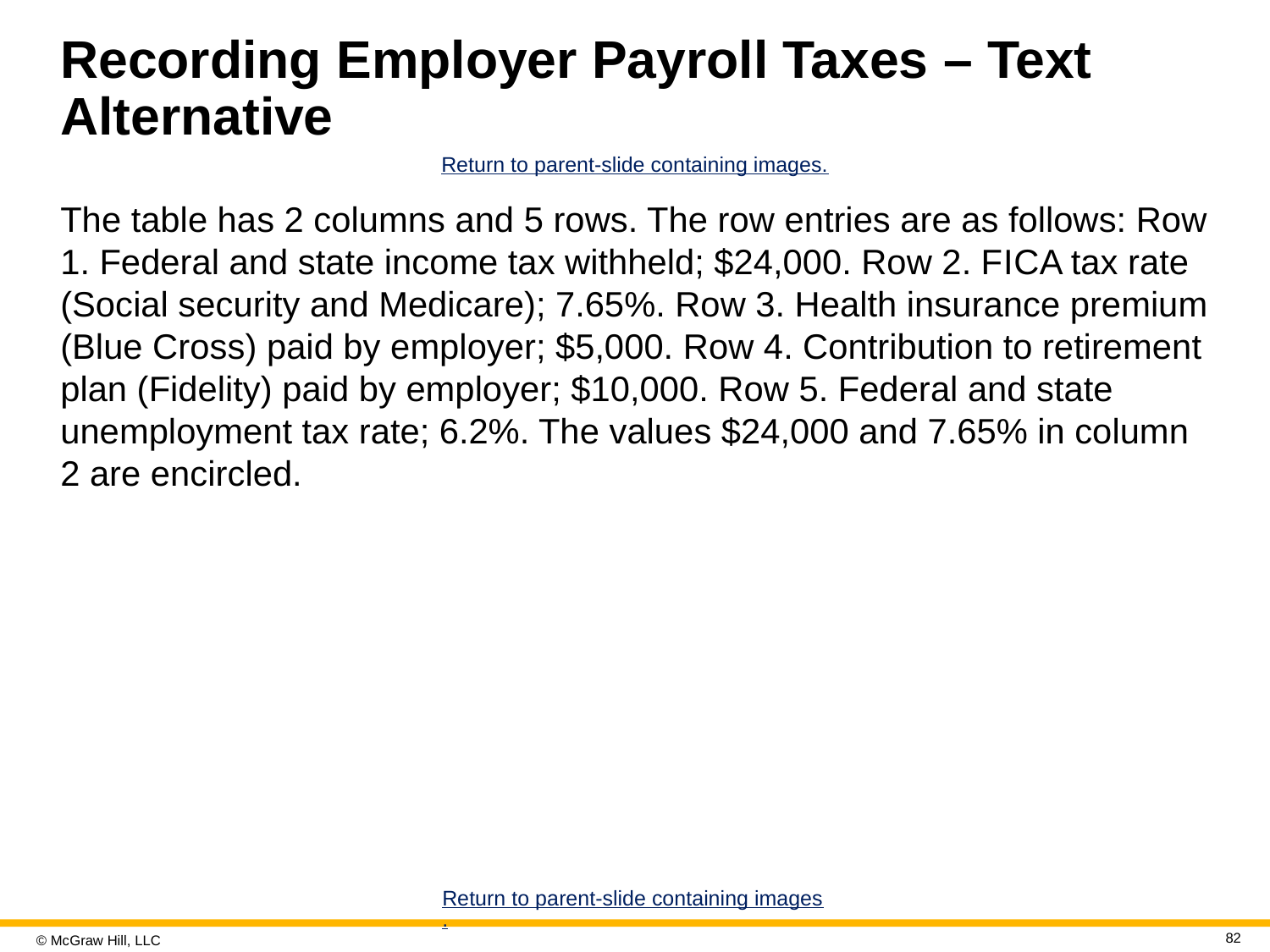

# Recording Employer Payroll Taxes – Text Alternative
Return to parent-slide containing images.
The table has 2 columns and 5 rows. The row entries are as follows: Row 1. Federal and state income tax withheld; $24,000. Row 2. F I C A tax rate (Social security and Medicare); 7.65%. Row 3. Health insurance premium (Blue Cross) paid by employer; $5,000. Row 4. Contribution to retirement plan (Fidelity) paid by employer; $10,000. Row 5. Federal and state unemployment tax rate; 6.2%. The values $24,000 and 7.65% in column 2 are encircled.
Return to parent-slide containing images.
82